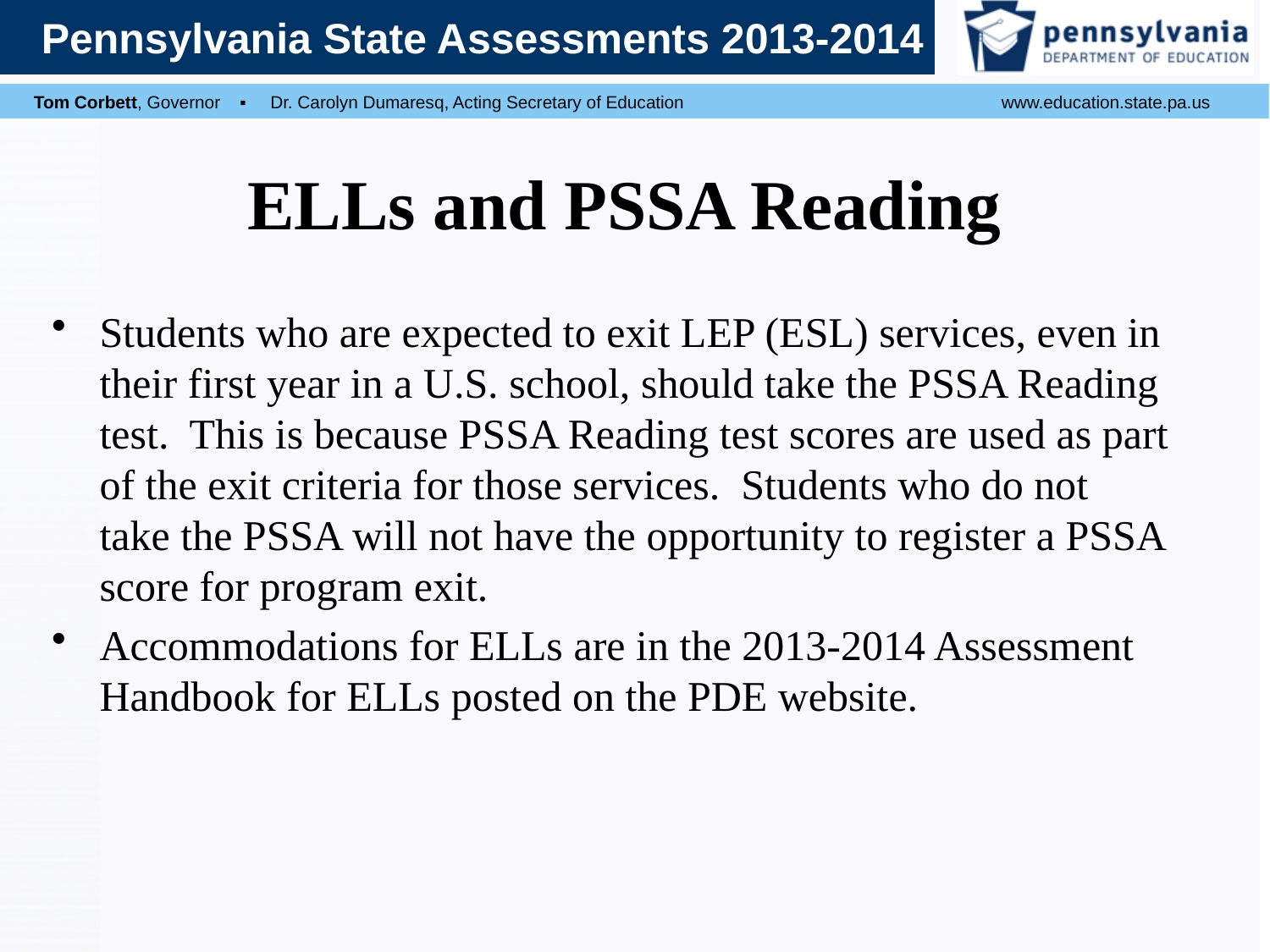

# ELLs and PSSA Reading
Students who are expected to exit LEP (ESL) services, even in their first year in a U.S. school, should take the PSSA Reading test.  This is because PSSA Reading test scores are used as part of the exit criteria for those services.  Students who do not take the PSSA will not have the opportunity to register a PSSA score for program exit.
Accommodations for ELLs are in the 2013-2014 Assessment Handbook for ELLs posted on the PDE website.